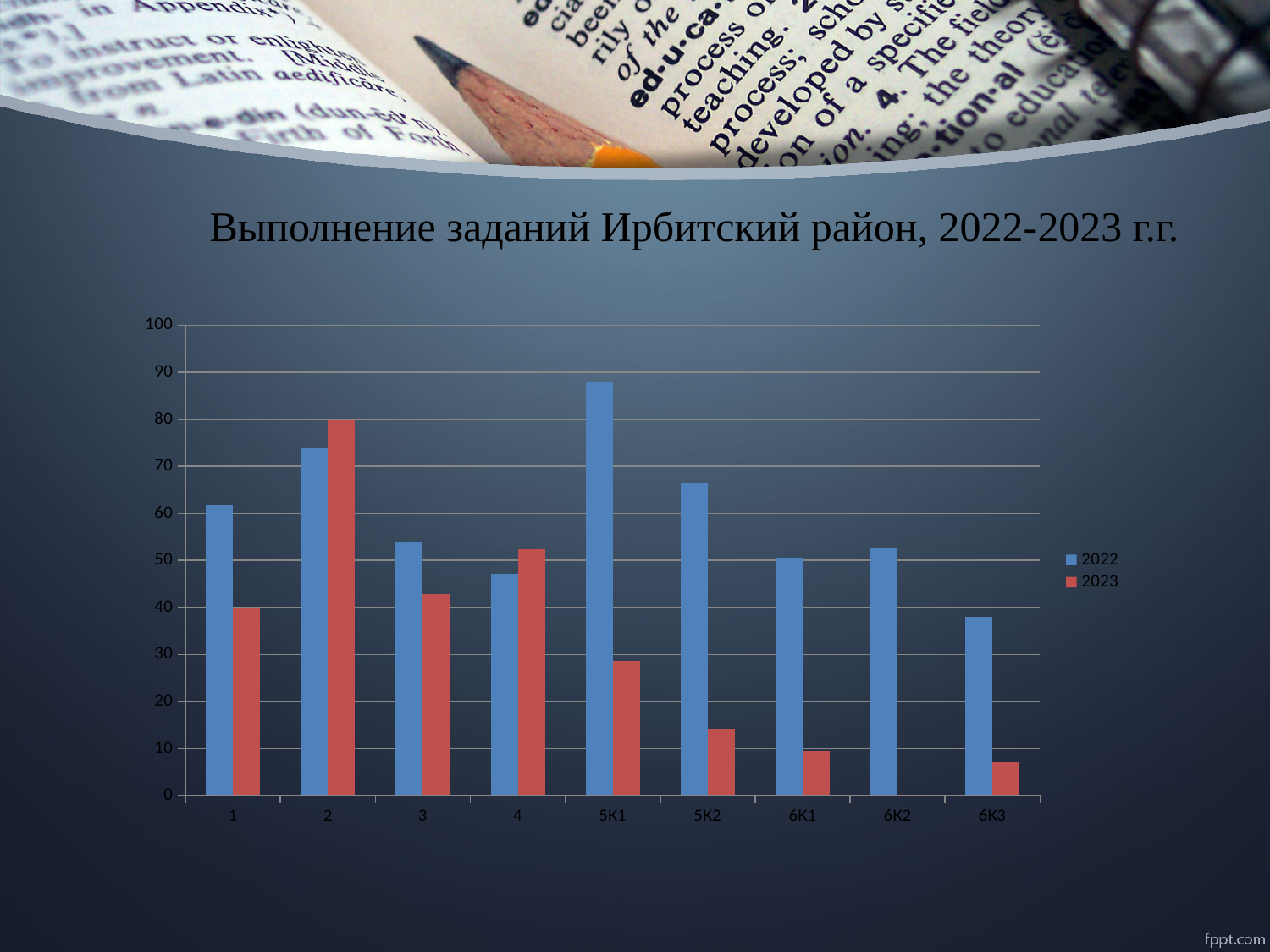

# Выполнение заданий Ирбитский район, 2022-2023 г.г.

### Chart

| Category | 2022 | 2023 |
|---|---|---|
| 1 | 61.72000000000001 | 40.0 |
| 2 | 73.79 | 80.0 |
| 3 | 53.74 | 42.86 |
| 4 | 47.13 | 52.38 |
| 5К1 | 87.93 | 28.57 |
| 5К2 | 66.38 | 14.29 |
| 6К1 | 50.57 | 9.52 |
| 6К2 | 52.59 | 0.0 |
| 6К3 | 37.93 | 7.14 |